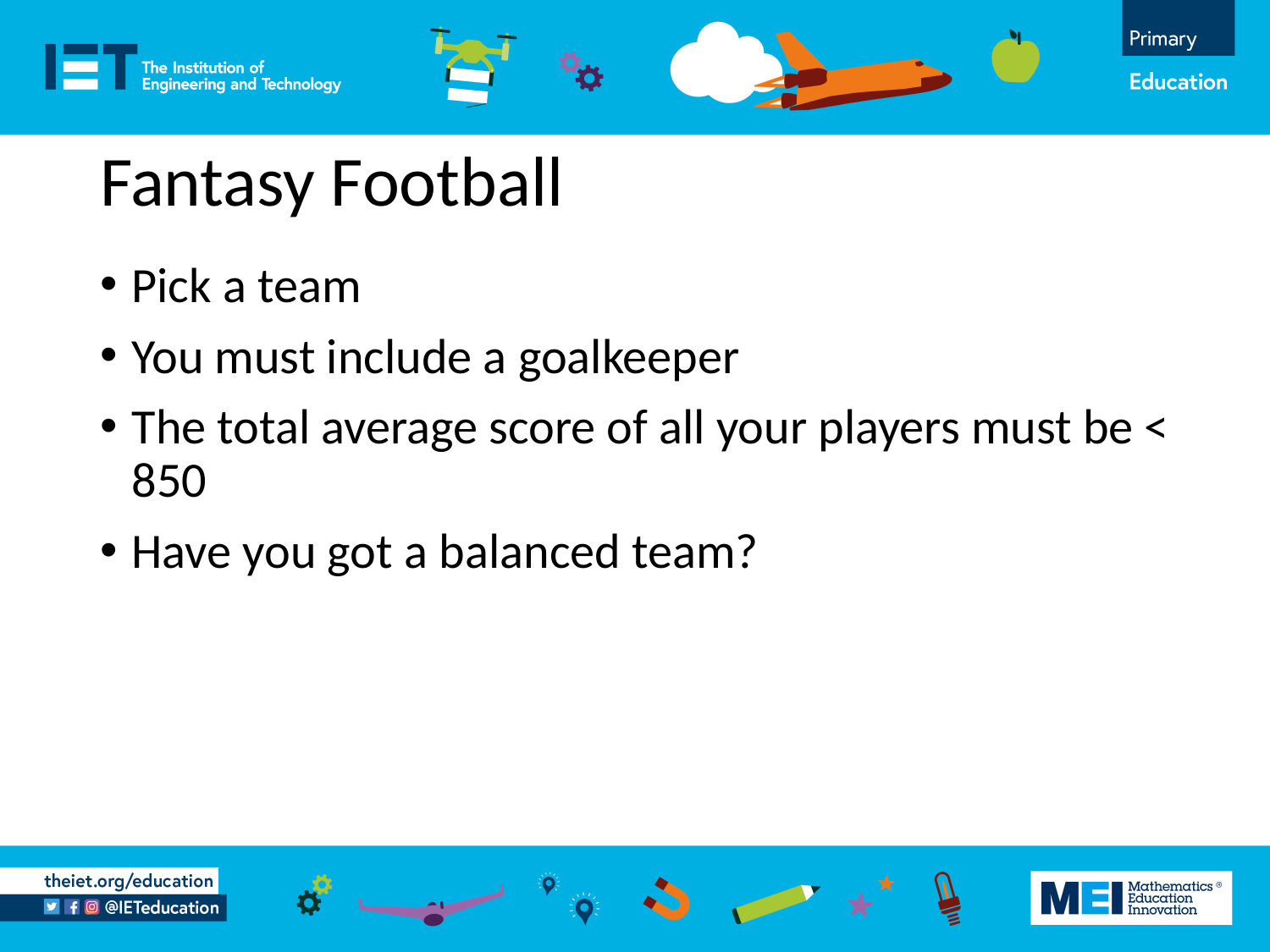

# Fantasy Football
Pick a team
You must include a goalkeeper
The total average score of all your players must be < 850
Have you got a balanced team?